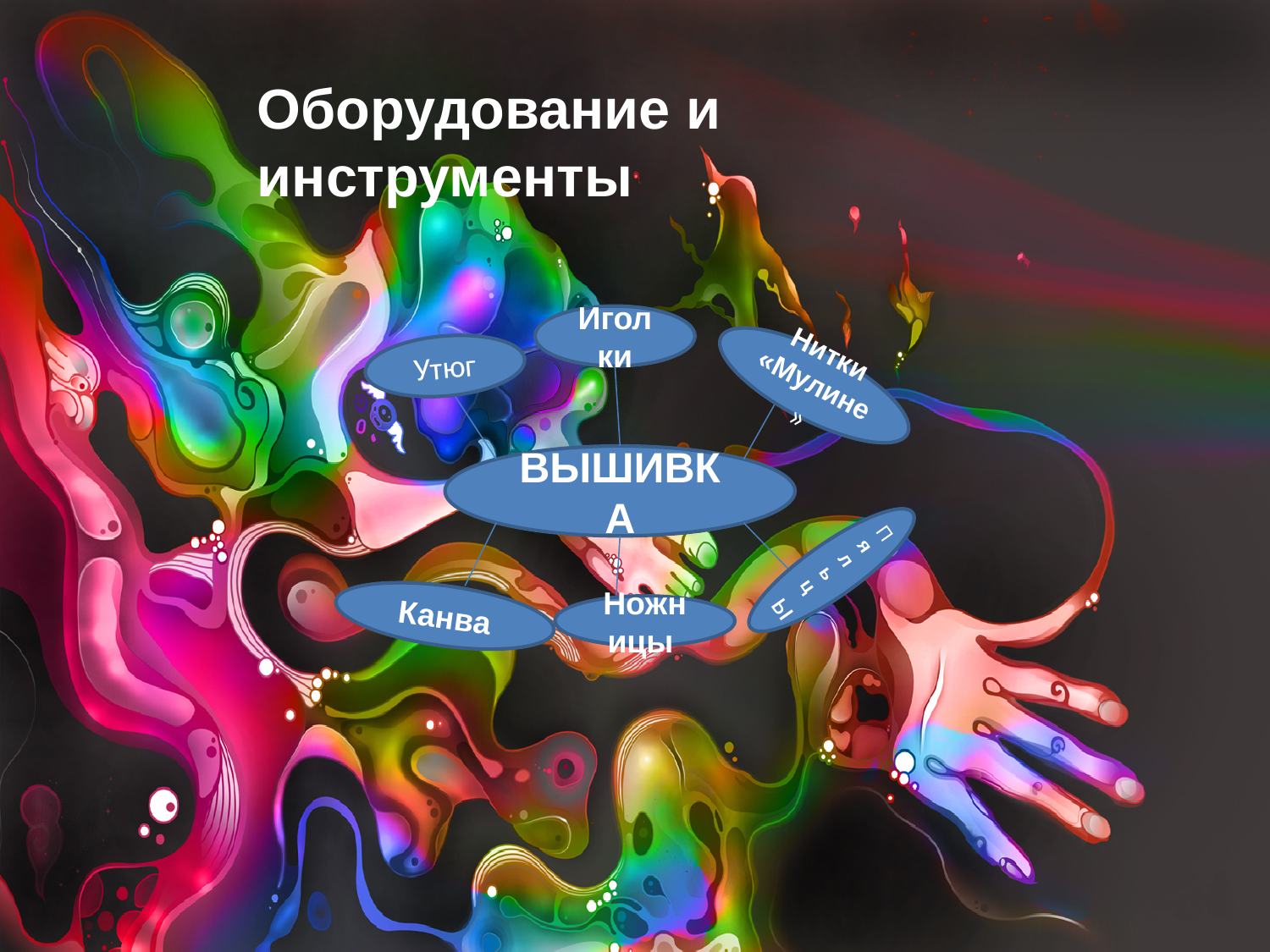

Оборудование и инструменты
Иголки
Утюг
Нитки «Мулине»
ВЫШИВКА
Пяльцы
Канва
Ножницы